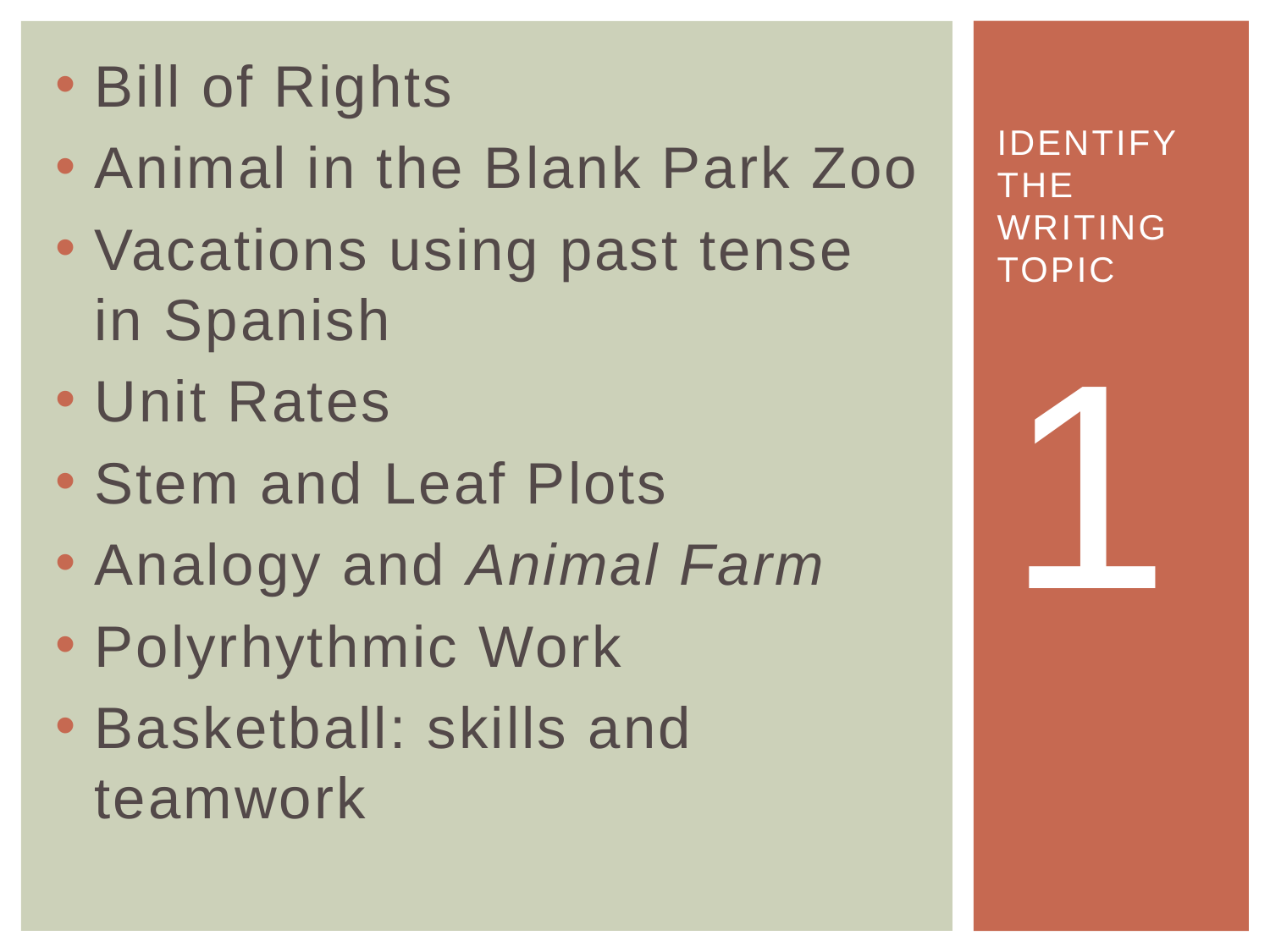

Bill of Rights
Animal in the Blank Park Zoo
Vacations using past tense in Spanish
Unit Rates
Stem and Leaf Plots
Analogy and Animal Farm
Polyrhythmic Work
Basketball: skills and teamwork

# identify the writing topic
1